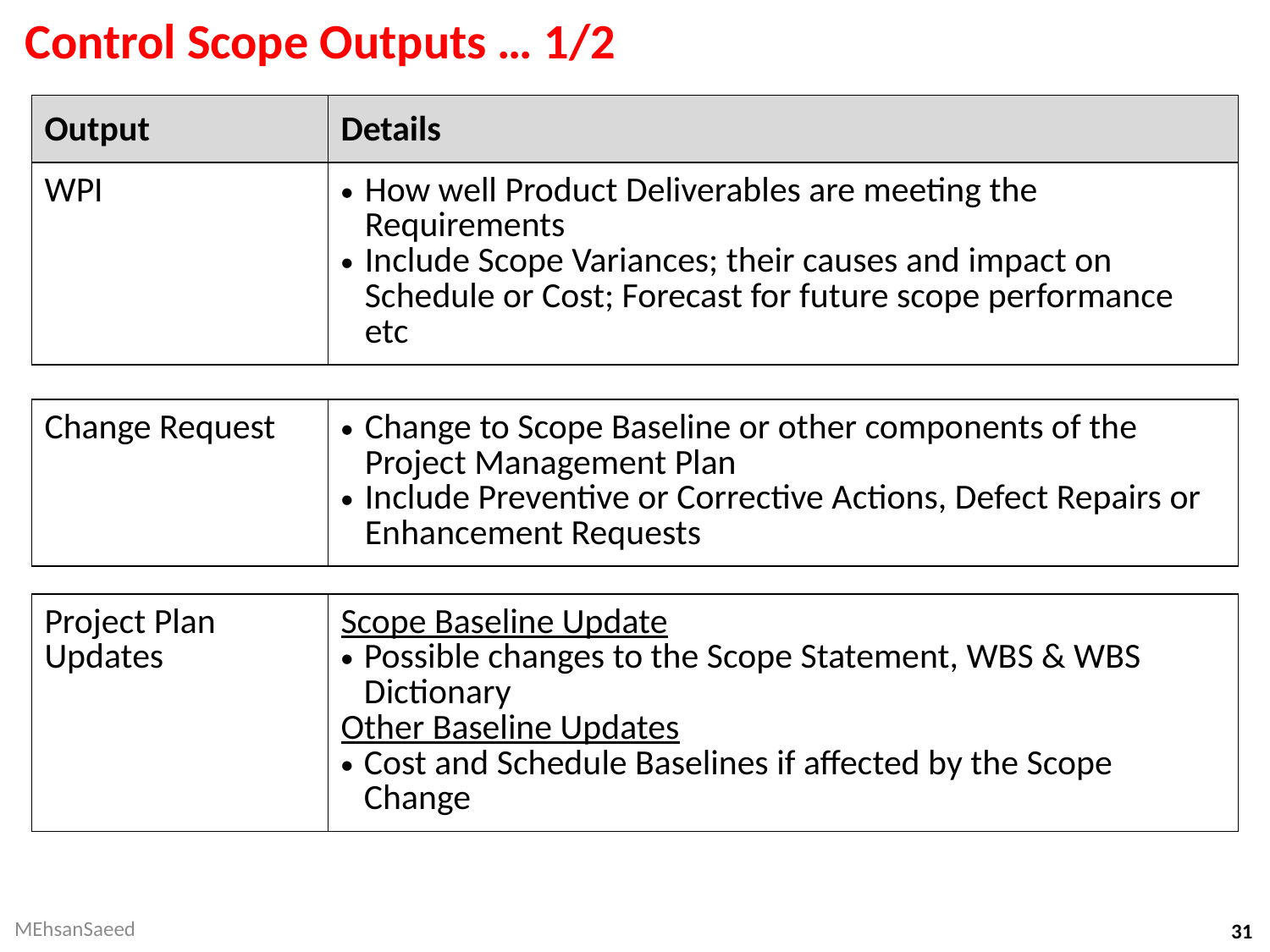

# Control Scope Outputs … 1/2
| Output | Details |
| --- | --- |
| WPI | How well Product Deliverables are meeting the Requirements Include Scope Variances; their causes and impact on Schedule or Cost; Forecast for future scope performance etc |
| Change Request | Change to Scope Baseline or other components of the Project Management Plan Include Preventive or Corrective Actions, Defect Repairs or Enhancement Requests |
| --- | --- |
| Project Plan Updates | Scope Baseline Update Possible changes to the Scope Statement, WBS & WBS Dictionary Other Baseline Updates Cost and Schedule Baselines if affected by the Scope Change |
| --- | --- |
MEhsanSaeed
31